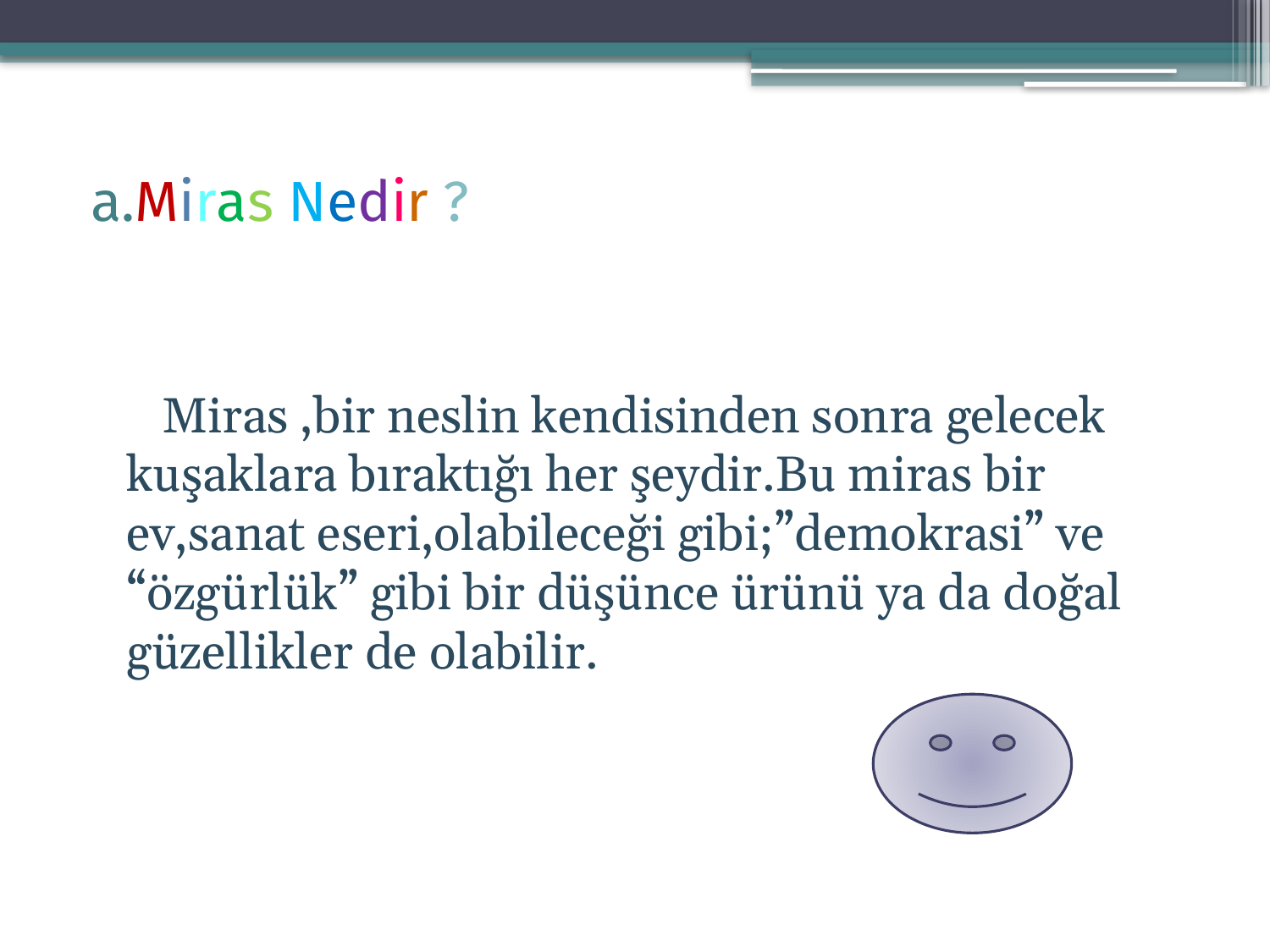

# a.Miras Nedir ?

      Miras ,bir neslin kendisinden sonra gelecek kuşaklara bıraktığı her şeydir.Bu miras bir ev,sanat eseri,olabileceği gibi;”demokrasi” ve “özgürlük” gibi bir düşünce ürünü ya da doğal güzellikler de olabilir.